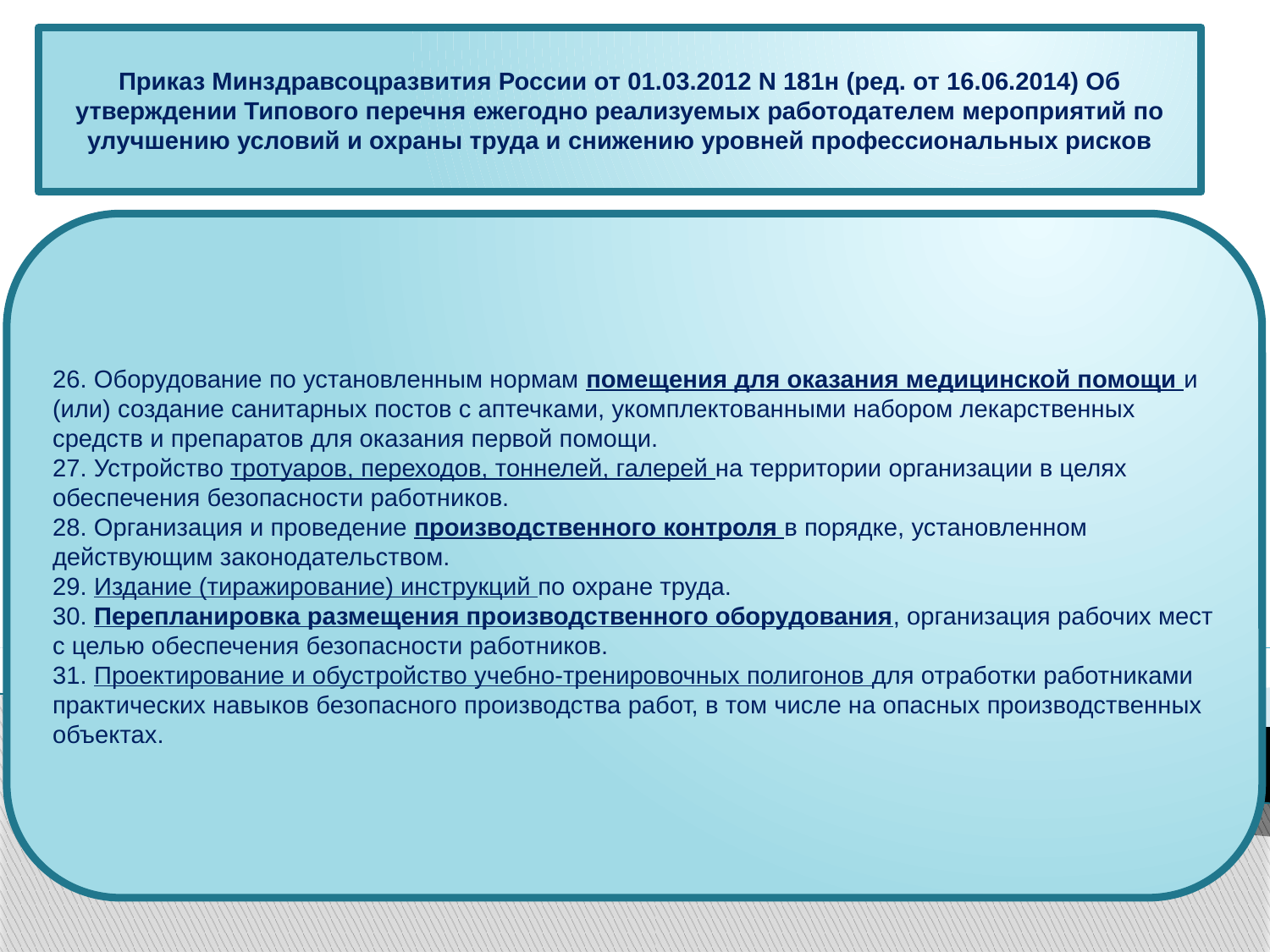

Приказ Минздравсоцразвития России от 01.03.2012 N 181н (ред. от 16.06.2014) Об утверждении Типового перечня ежегодно реализуемых работодателем мероприятий по улучшению условий и охраны труда и снижению уровней профессиональных рисков
26. Оборудование по установленным нормам помещения для оказания медицинской помощи и (или) создание санитарных постов с аптечками, укомплектованными набором лекарственных средств и препаратов для оказания первой помощи.
27. Устройство тротуаров, переходов, тоннелей, галерей на территории организации в целях обеспечения безопасности работников.
28. Организация и проведение производственного контроля в порядке, установленном действующим законодательством.
29. Издание (тиражирование) инструкций по охране труда.
30. Перепланировка размещения производственного оборудования, организация рабочих мест с целью обеспечения безопасности работников.
31. Проектирование и обустройство учебно-тренировочных полигонов для отработки работниками практических навыков безопасного производства работ, в том числе на опасных производственных объектах.